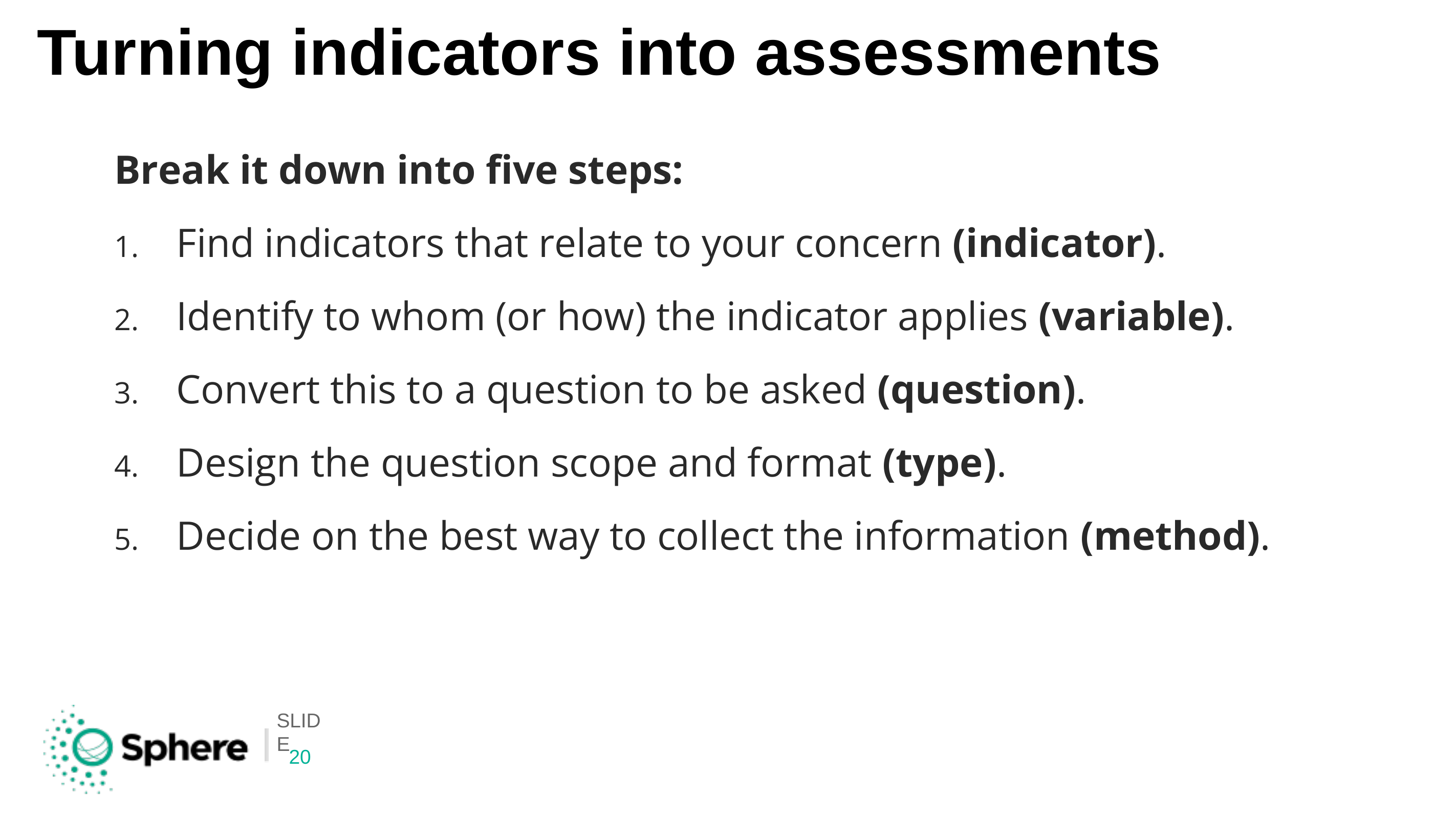

# Turning indicators into assessments
Break it down into five steps:
Find indicators that relate to your concern (indicator).
Identify to whom (or how) the indicator applies (variable).
Convert this to a question to be asked (question).
Design the question scope and format (type).
Decide on the best way to collect the information (method).

20